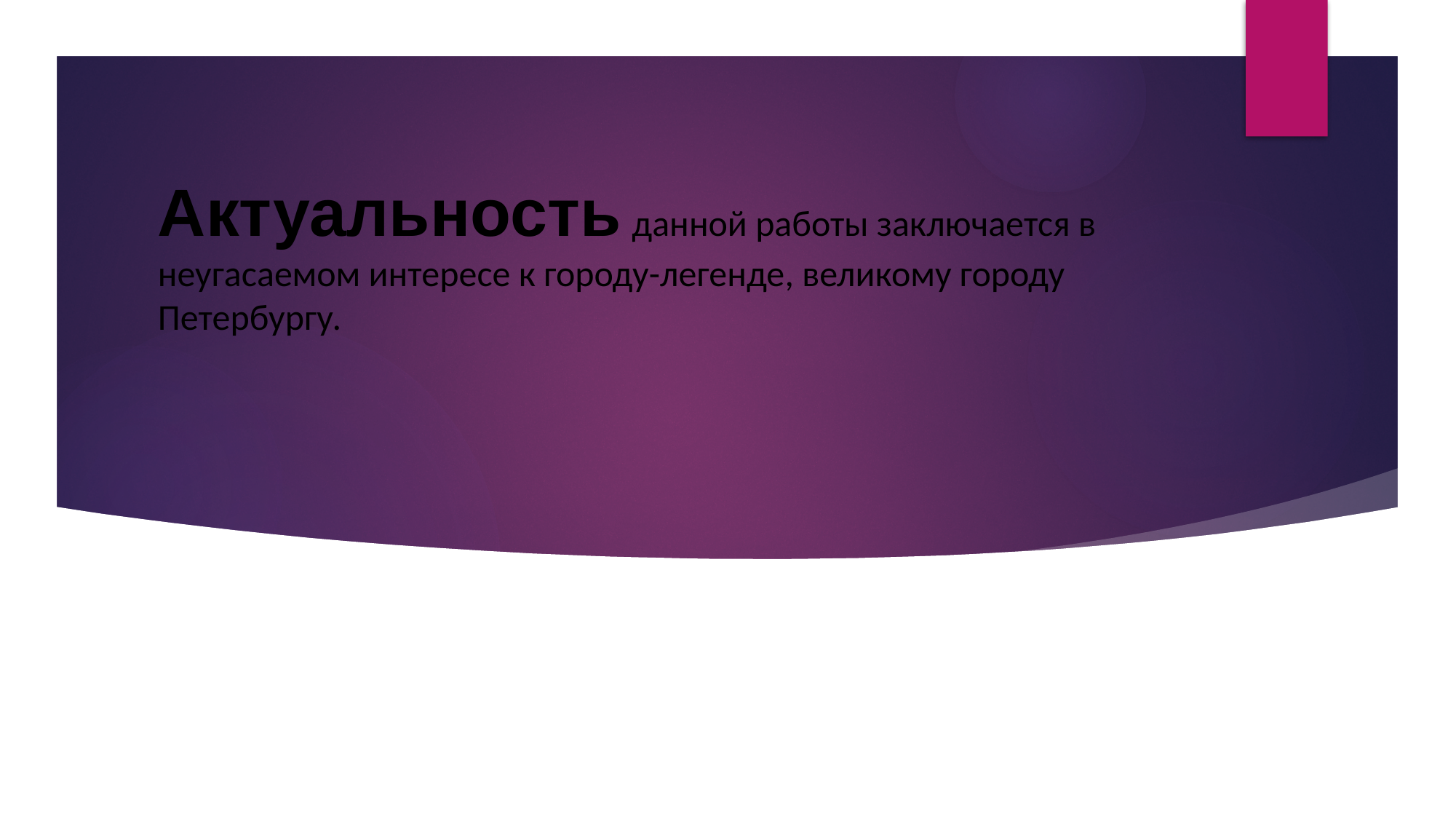

# Актуальность данной работы заключается в неугасаемом интересе к городу-легенде, великому городу Петербургу.